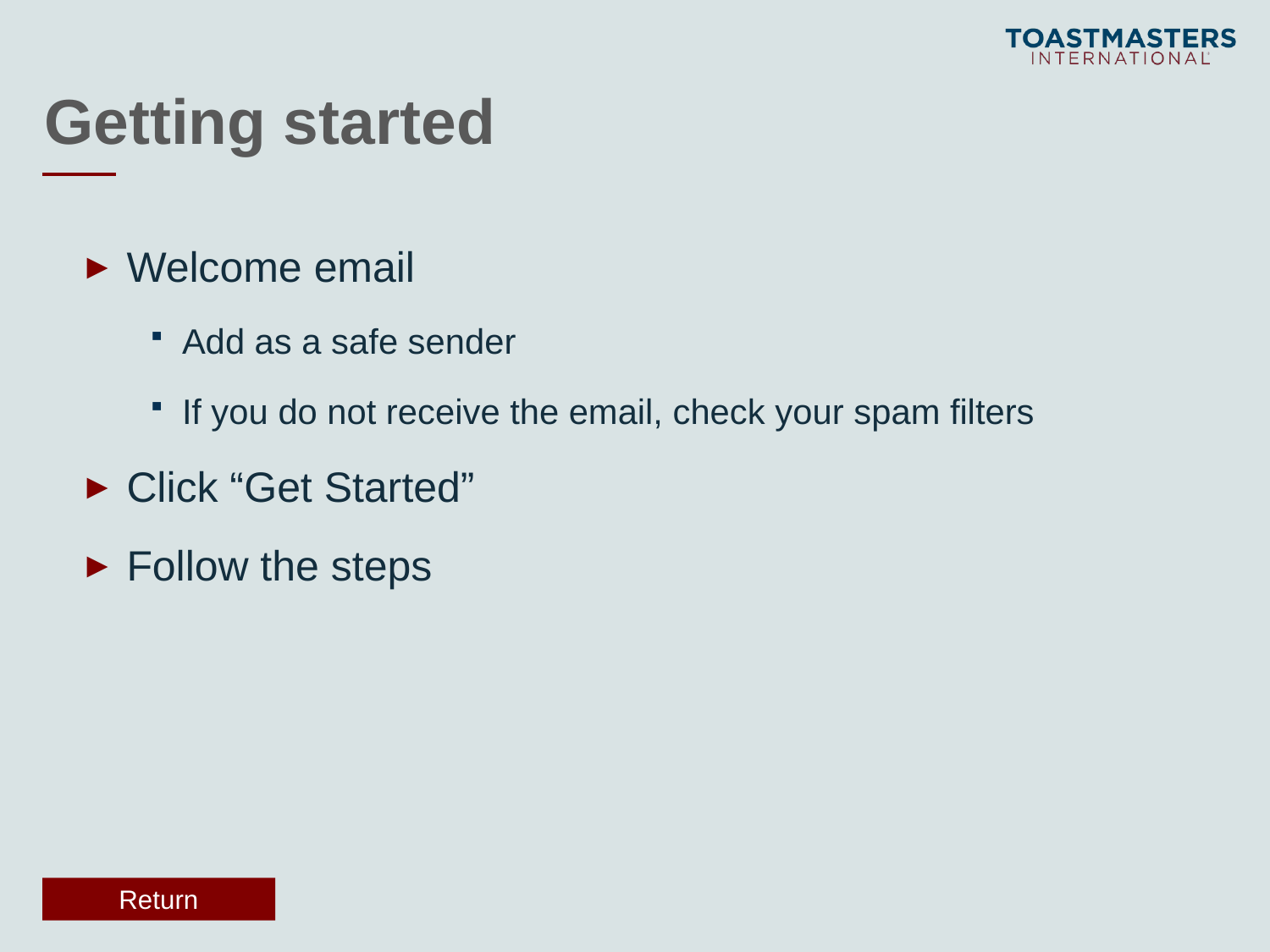

# Getting started
Welcome email
Add as a safe sender
If you do not receive the email, check your spam filters
Click “Get Started”
Follow the steps

Return